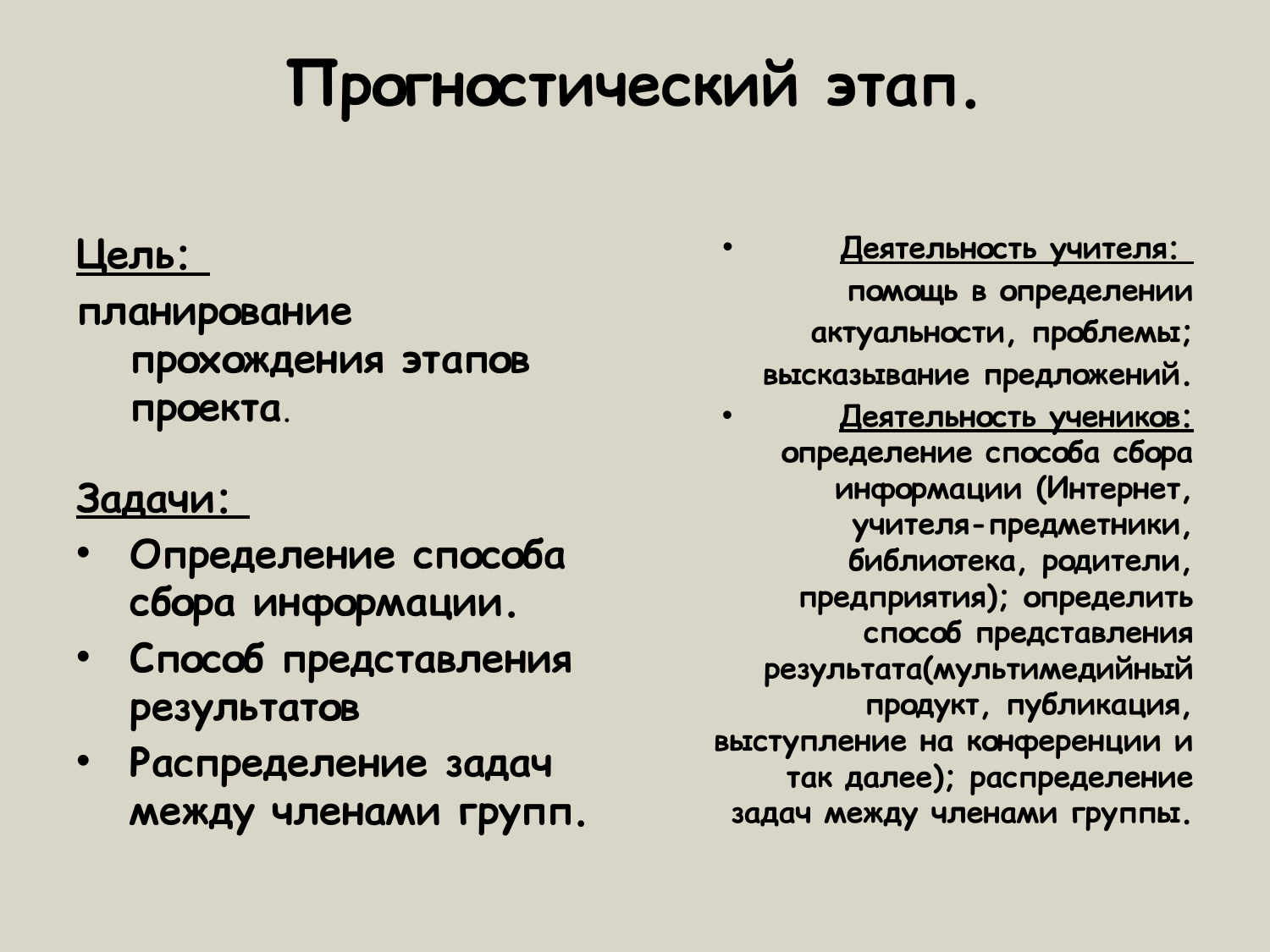

# Прогностический этап.
Цель:
планирование прохождения этапов проекта.

Задачи:
Определение способа сбора информации.
Способ представления результатов
Распределение задач между членами групп.

Деятельность учителя:
помощь в определении
актуальности, проблемы;
высказывание предложений.
Деятельность учеников: определение способа сбора информации (Интернет, учителя-предметники, библиотека, родители, предприятия); определить способ представления результата(мультимедийный продукт, публикация, выступление на конференции и так далее); распределение задач между членами группы.